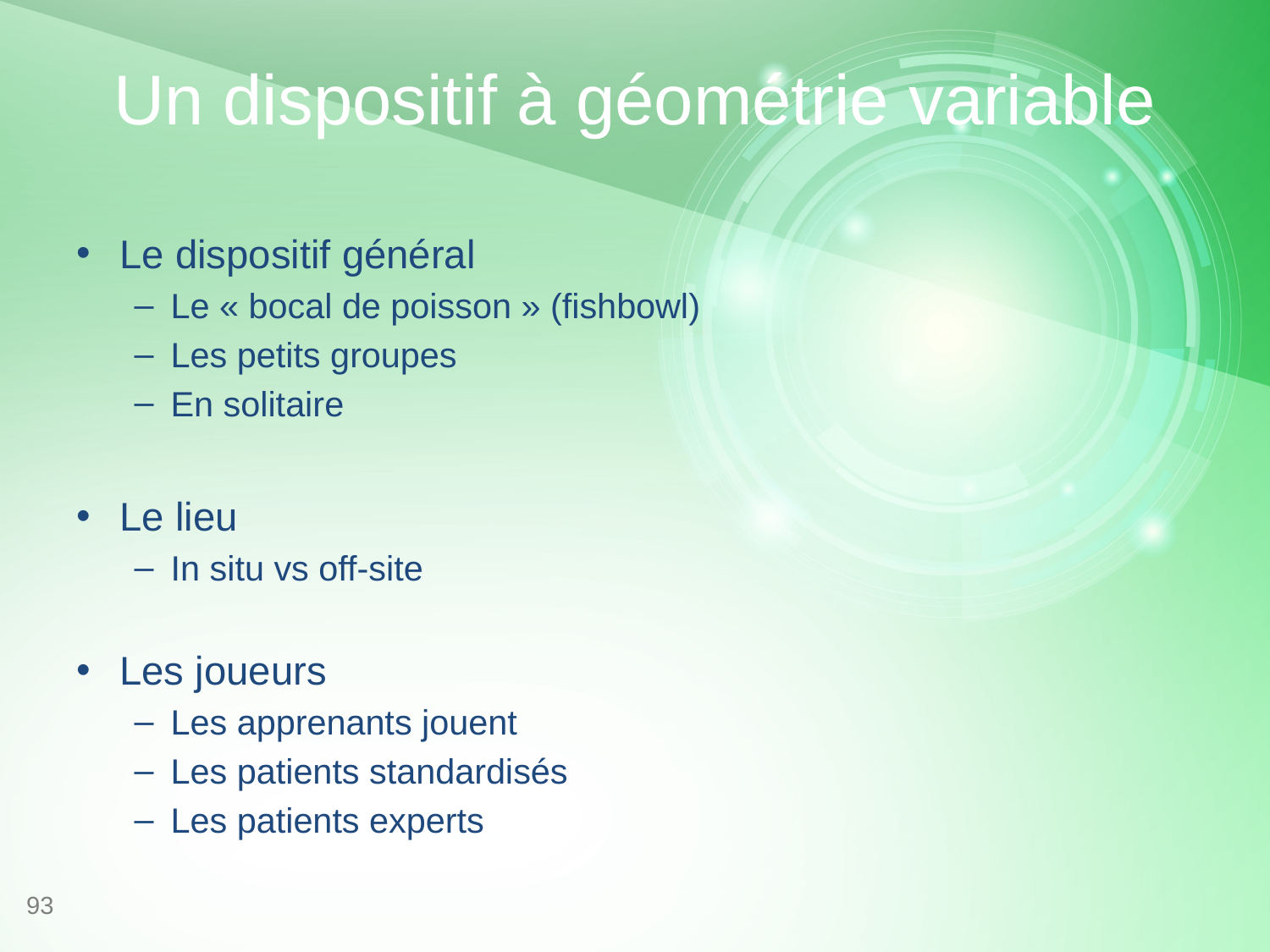

# Un dispositif à géométrie variable
Le dispositif général
Le « bocal de poisson » (fishbowl)
Les petits groupes
En solitaire

Le lieu
In situ vs off-site

Les joueurs
Les apprenants jouent
Les patients standardisés
Les patients experts
93